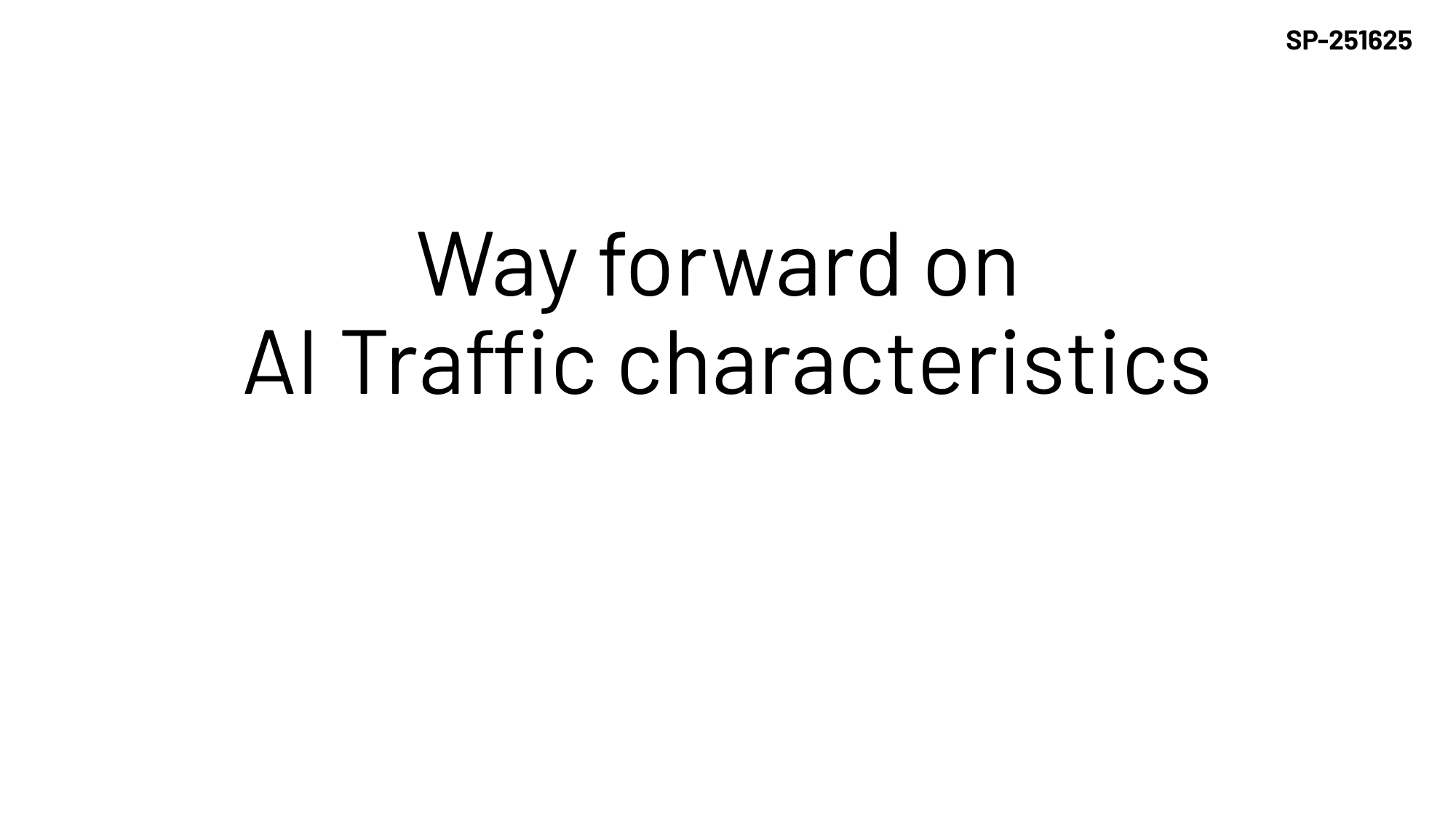

SP-251625
# Way forward on AI Traffic characteristics